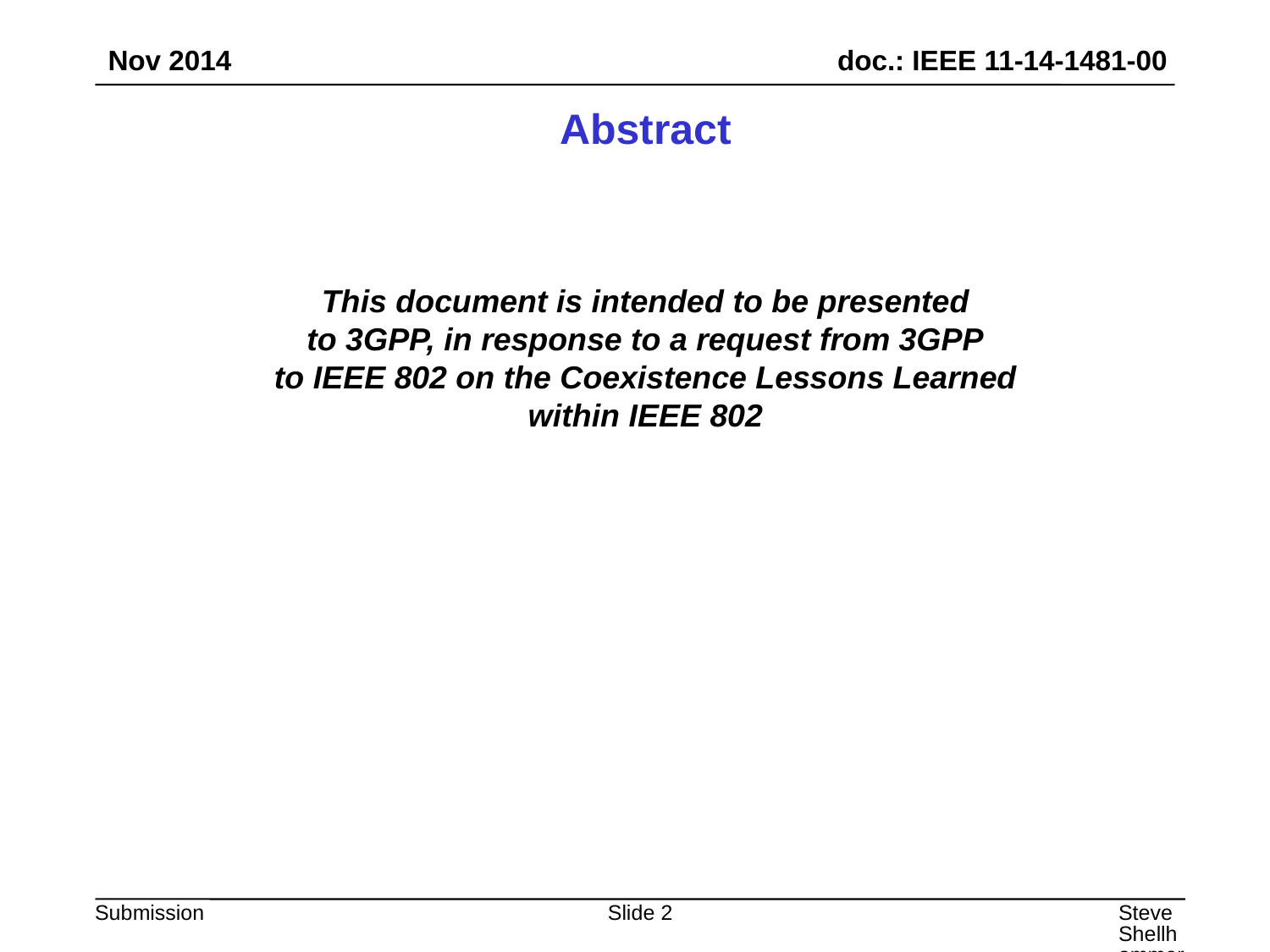

Nov 2014
# Abstract
This document is intended to be presented
to 3GPP, in response to a request from 3GPP
to IEEE 802 on the Coexistence Lessons Learned within IEEE 802

Slide 2
Steve Shellhammer, Qualcomm